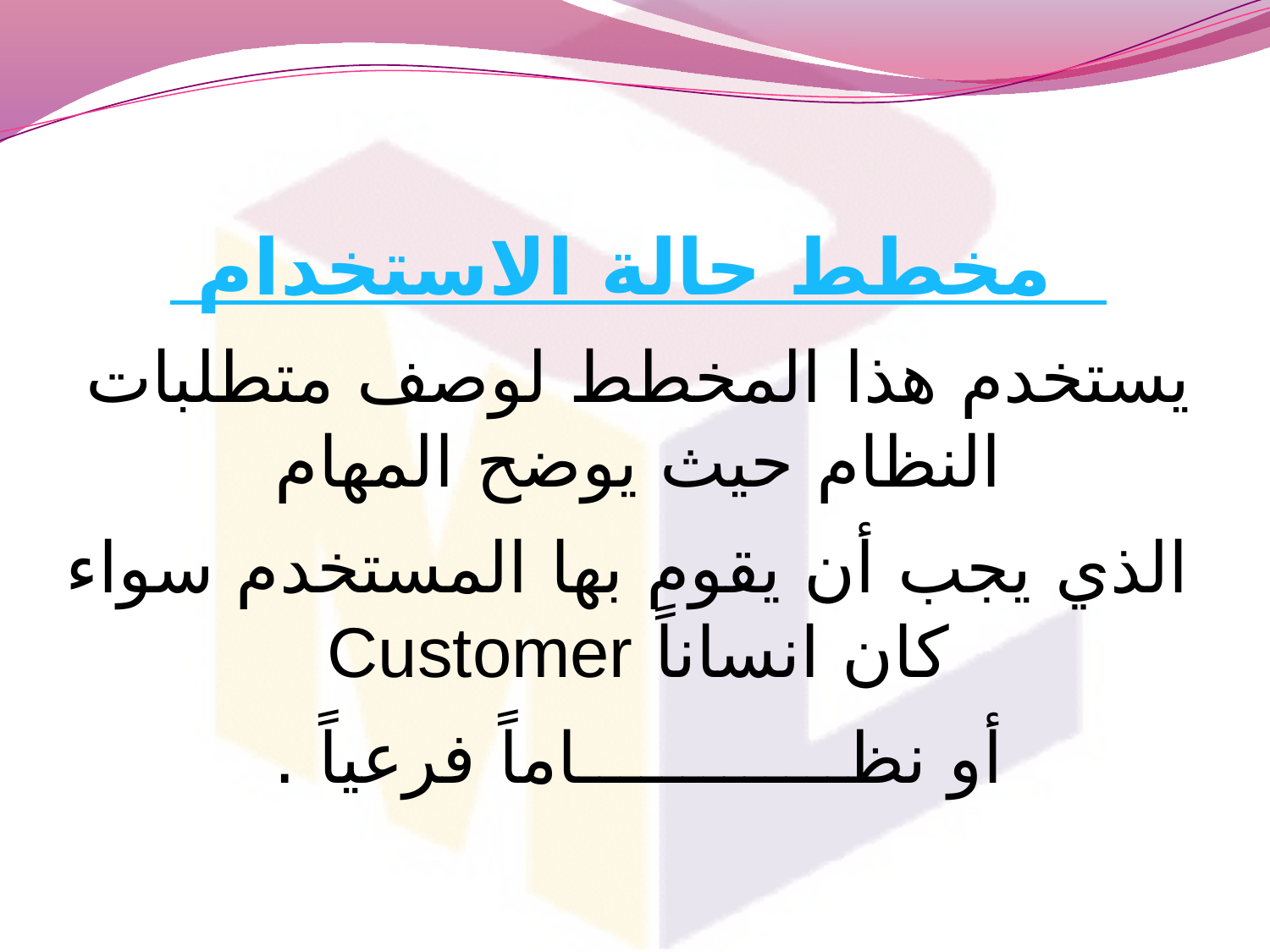

مخطط حالة الاستخدام
يستخدم هذا المخطط لوصف متطلبات النظام حيث يوضح المهام
 الذي يجب أن يقوم بها المستخدم سواء كان انساناً Customer
أو نظـــــــــــــاماً فرعياً .